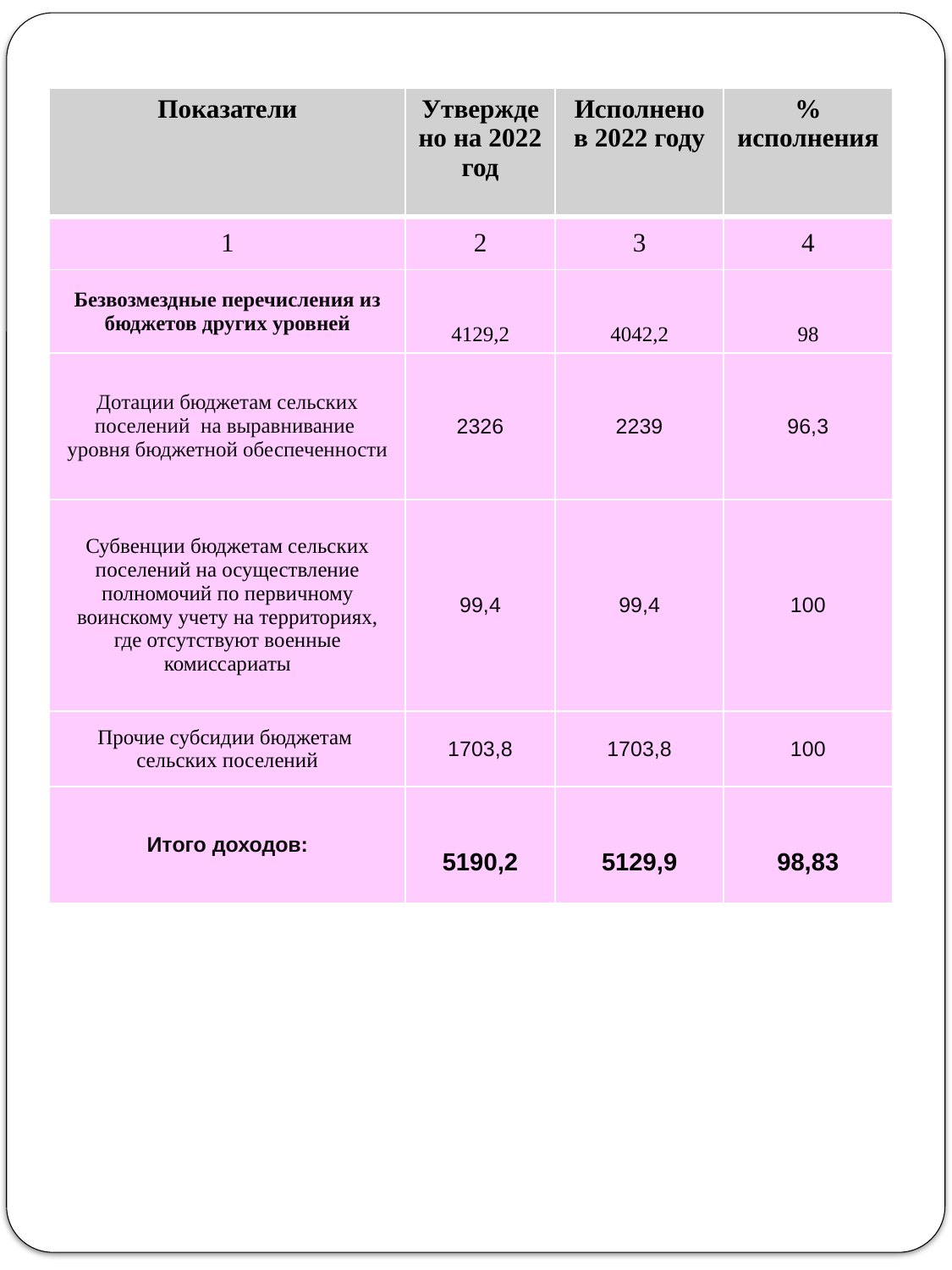

| Показатели | Утверждено на 2022 год | Исполнено в 2022 году | % исполнения |
| --- | --- | --- | --- |
| 1 | 2 | 3 | 4 |
| Безвозмездные перечисления из бюджетов других уровней | 4129,2 | 4042,2 | 98 |
| Дотации бюджетам сельских поселений на выравнивание уровня бюджетной обеспеченности | 2326 | 2239 | 96,3 |
| Субвенции бюджетам сельских поселений на осуществление полномочий по первичному воинскому учету на территориях, где отсутствуют военные комиссариаты | 99,4 | 99,4 | 100 |
| Прочие субсидии бюджетам сельских поселений | 1703,8 | 1703,8 | 100 |
| Итого доходов: | 5190,2 | 5129,9 | 98,83 |